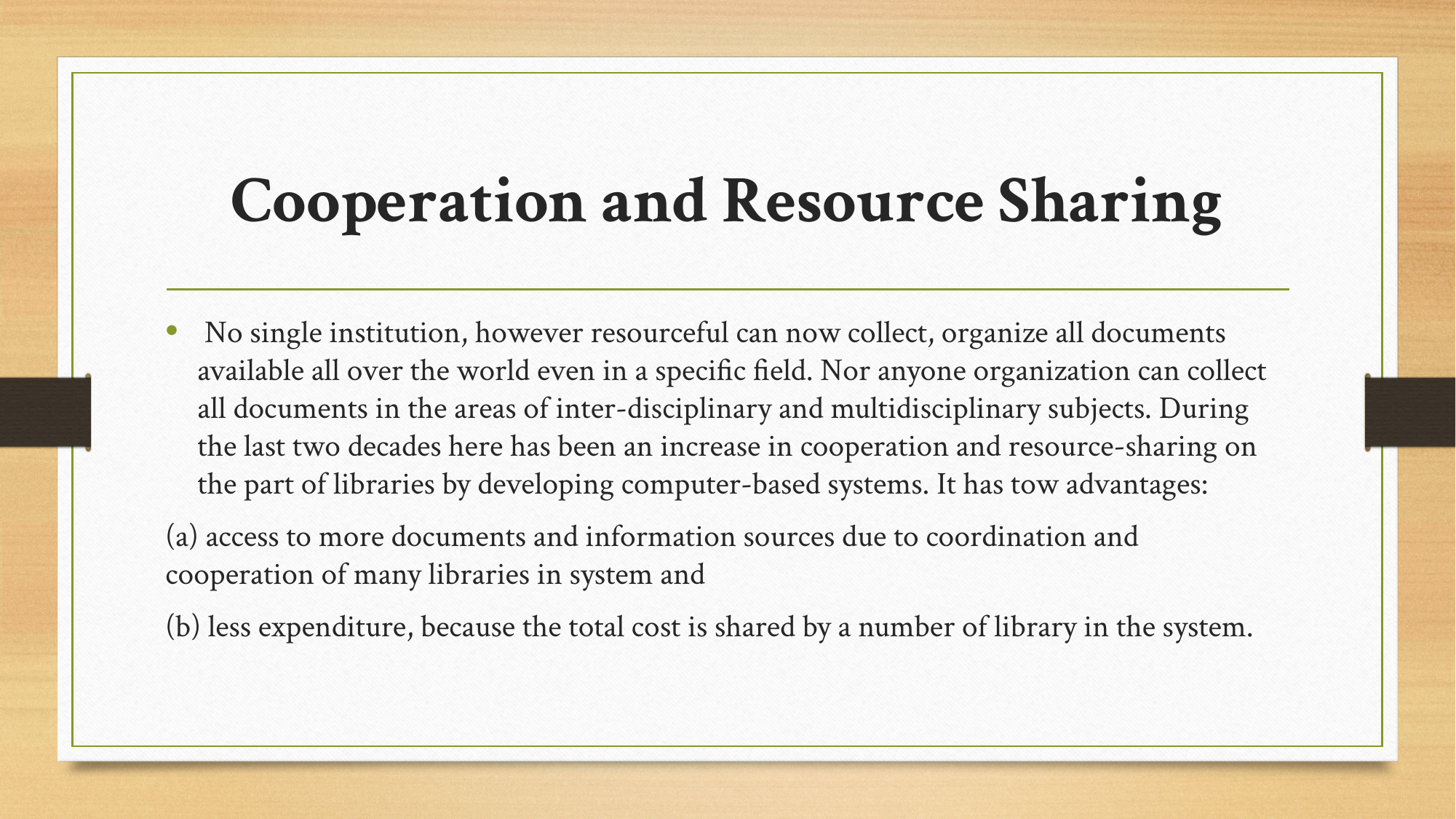

# Cooperation and Resource Sharing
 No single institution, however resourceful can now collect, organize all documents available all over the world even in a specific field. Nor anyone organization can collect all documents in the areas of inter-disciplinary and multidisciplinary subjects. During the last two decades here has been an increase in cooperation and resource-sharing on the part of libraries by developing computer-based systems. It has tow advantages:
(a) access to more documents and information sources due to coordination and cooperation of many libraries in system and
(b) less expenditure, because the total cost is shared by a number of library in the system.